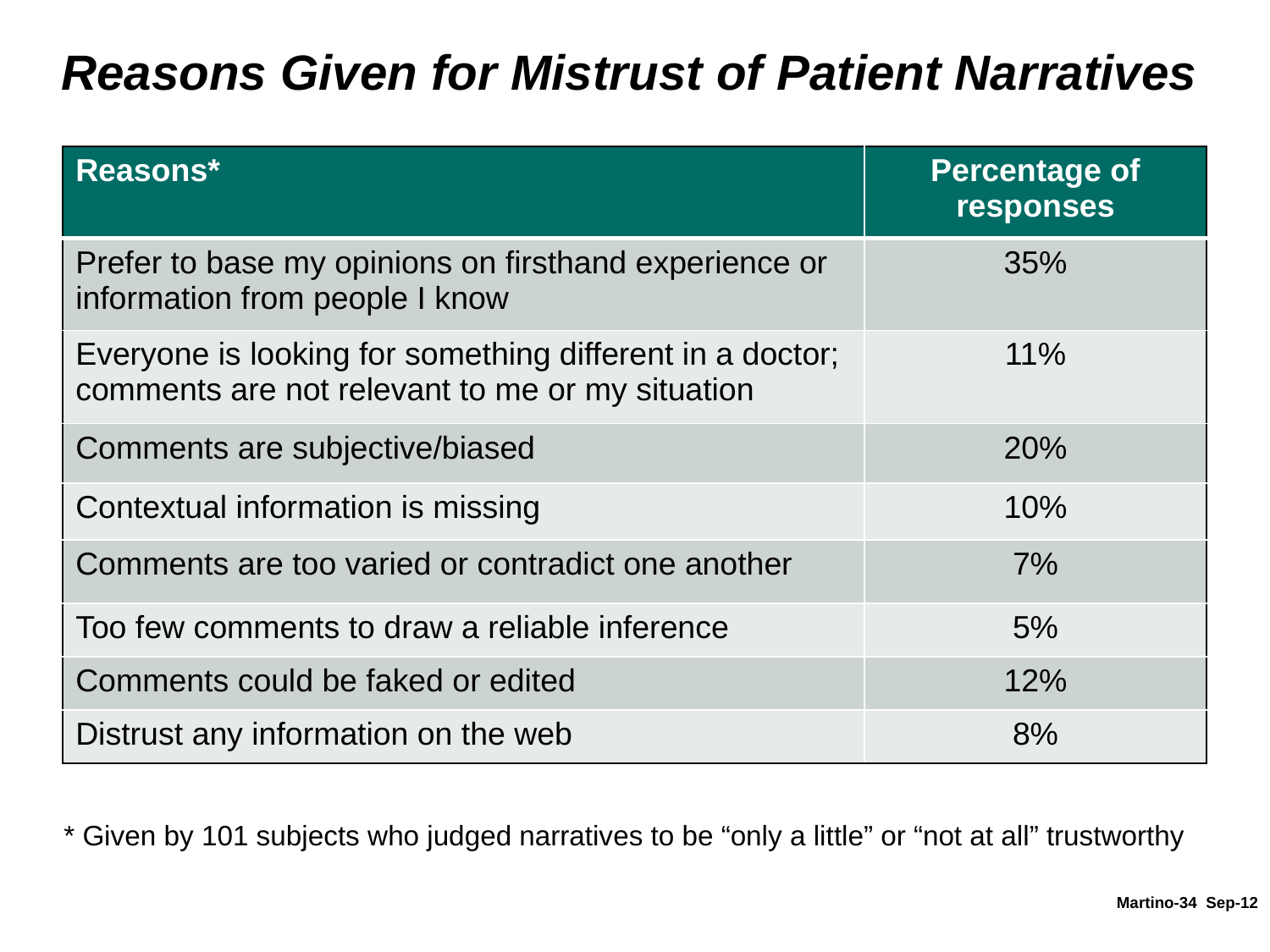

# Reasons Given for Mistrust of Patient Narratives
| Reasons\* | Percentage of responses |
| --- | --- |
| Prefer to base my opinions on firsthand experience or information from people I know | 35% |
| Everyone is looking for something different in a doctor; comments are not relevant to me or my situation | 11% |
| Comments are subjective/biased | 20% |
| Contextual information is missing | 10% |
| Comments are too varied or contradict one another | 7% |
| Too few comments to draw a reliable inference | 5% |
| Comments could be faked or edited | 12% |
| Distrust any information on the web | 8% |
* Given by 101 subjects who judged narratives to be “only a little” or “not at all” trustworthy